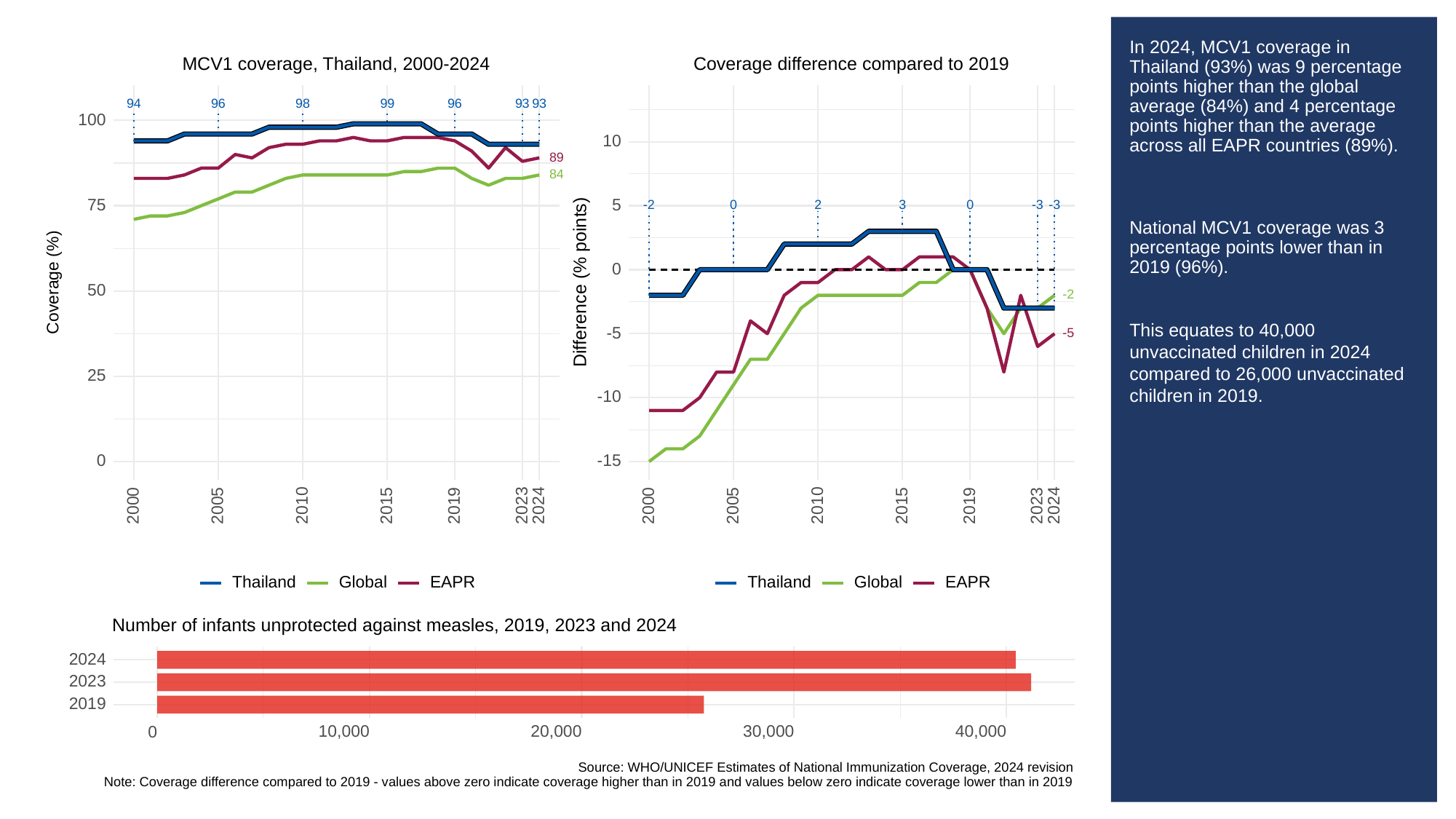

# In 2024, MCV1 coverage in Thailand (93%) was 9 percentage points higher than the global average (84%) and 4 percentage points higher than the average across all EAPR countries (89%).

National MCV1 coverage was 3 percentage points lower than in 2019 (96%).

This equates to 40,000 unvaccinated children in 2024 compared to 26,000 unvaccinated children in 2019.

MCV1 coverage, Thailand, 2000-2024
Coverage difference compared to 2019

93
93
94
96
98
99
96

100

10

89

84

75
5
3
-3
-3
0
0
-2
2

0

Difference (% points)
Coverage (%)
50
-2

-5
-5

25

-10

0
-15

2023
2023
2000
2005
2010
2015
2019
2024
2000
2005
2010
2015
2019
2024
Global
Global
Thailand
Thailand
EAPR
EAPR

Number of infants unprotected against measles, 2019, 2023 and 2024

2024

2023

2019

10,000
20,000
30,000
40,000
0
Source: WHO/UNICEF Estimates of National Immunization Coverage, 2024 revision
Note: Coverage difference compared to 2019 - values above zero indicate coverage higher than in 2019 and values below zero indicate coverage lower than in 2019